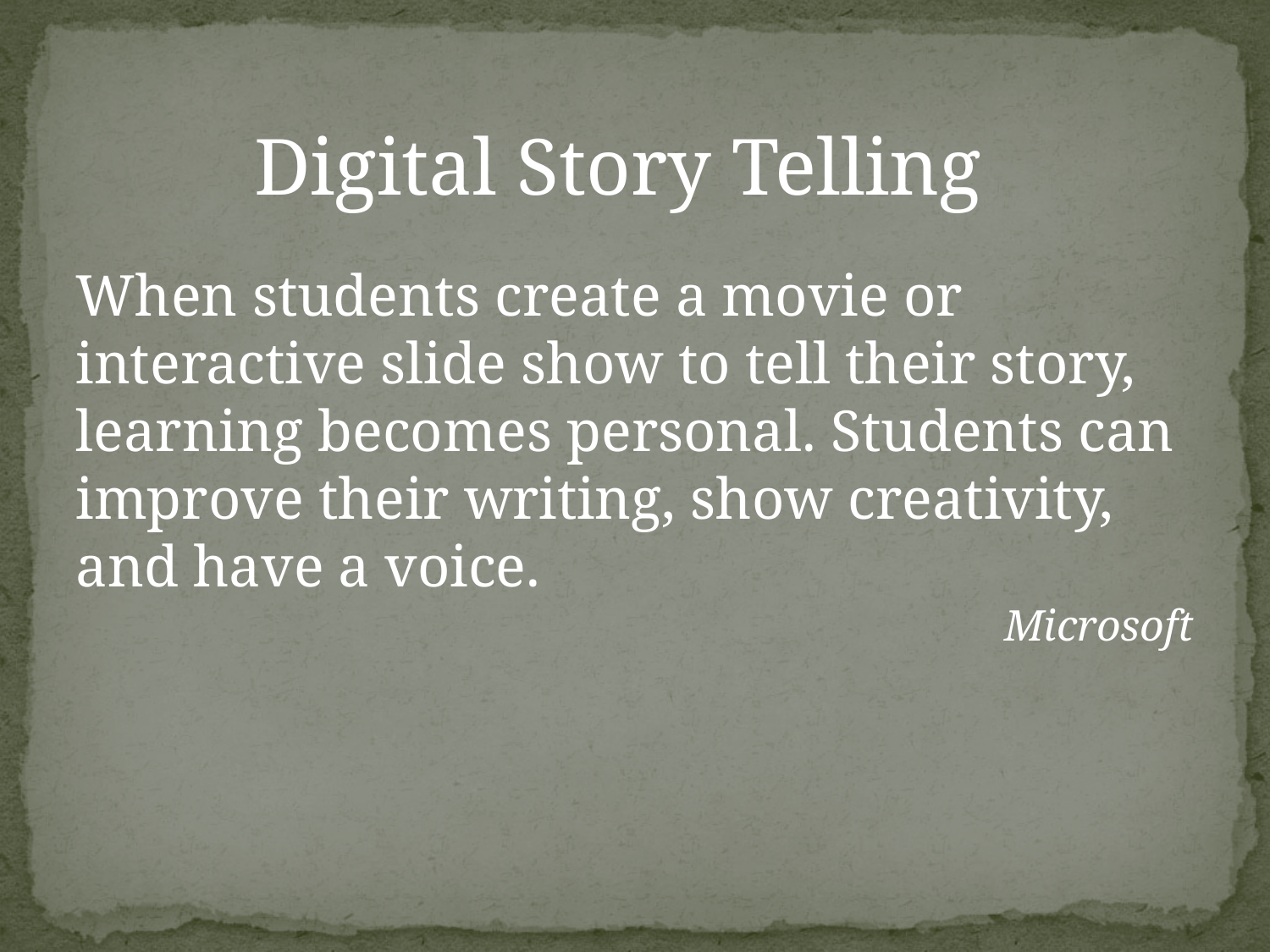

Digital Story Telling
When students create a movie or interactive slide show to tell their story, learning becomes personal. Students can improve their writing, show creativity, and have a voice.
		Microsoft